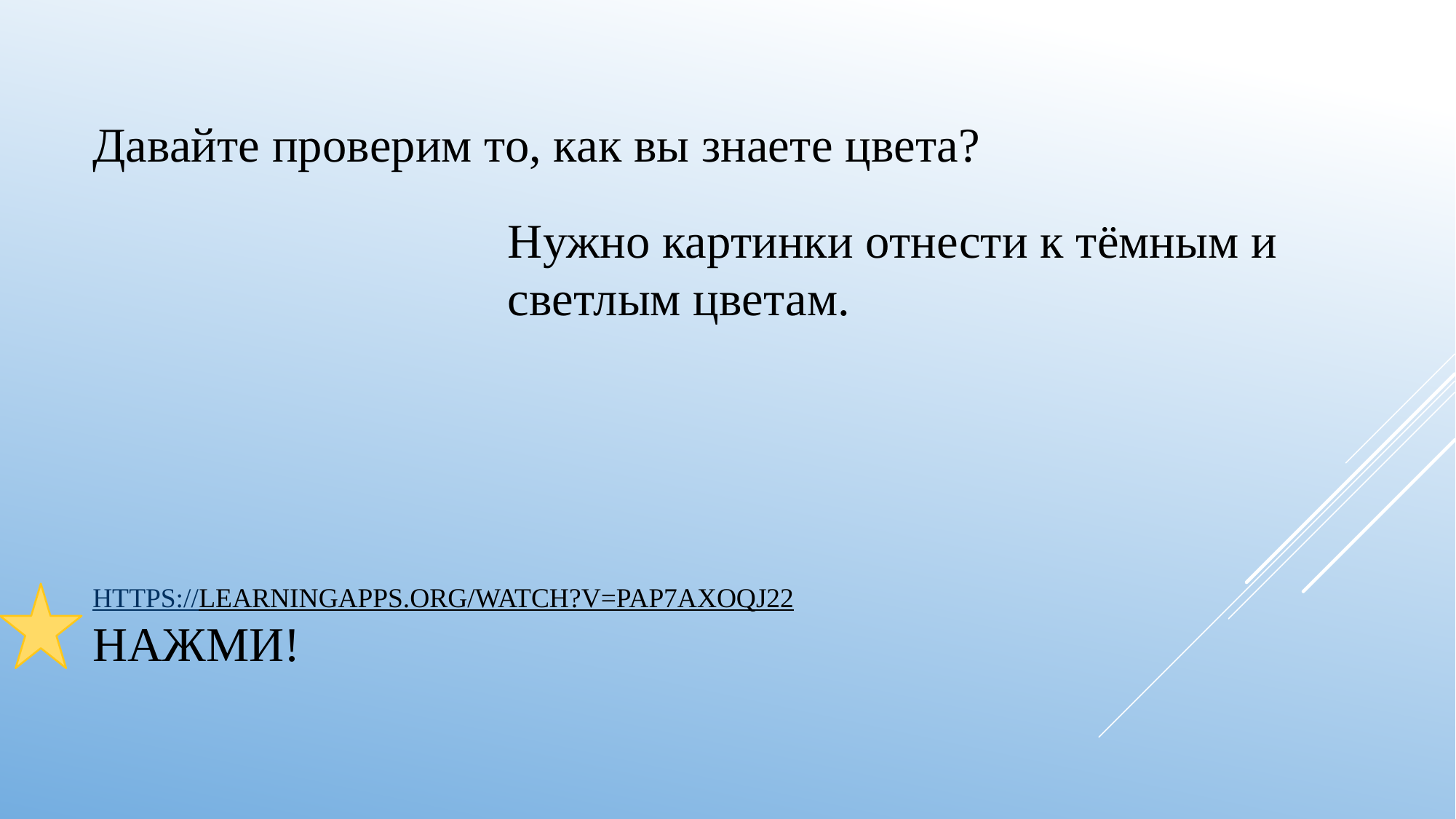

Давайте проверим то, как вы знаете цвета?
Нужно картинки отнести к тёмным и светлым цветам.
# https://learningapps.org/watch?v=pap7axoqj22 Нажми!